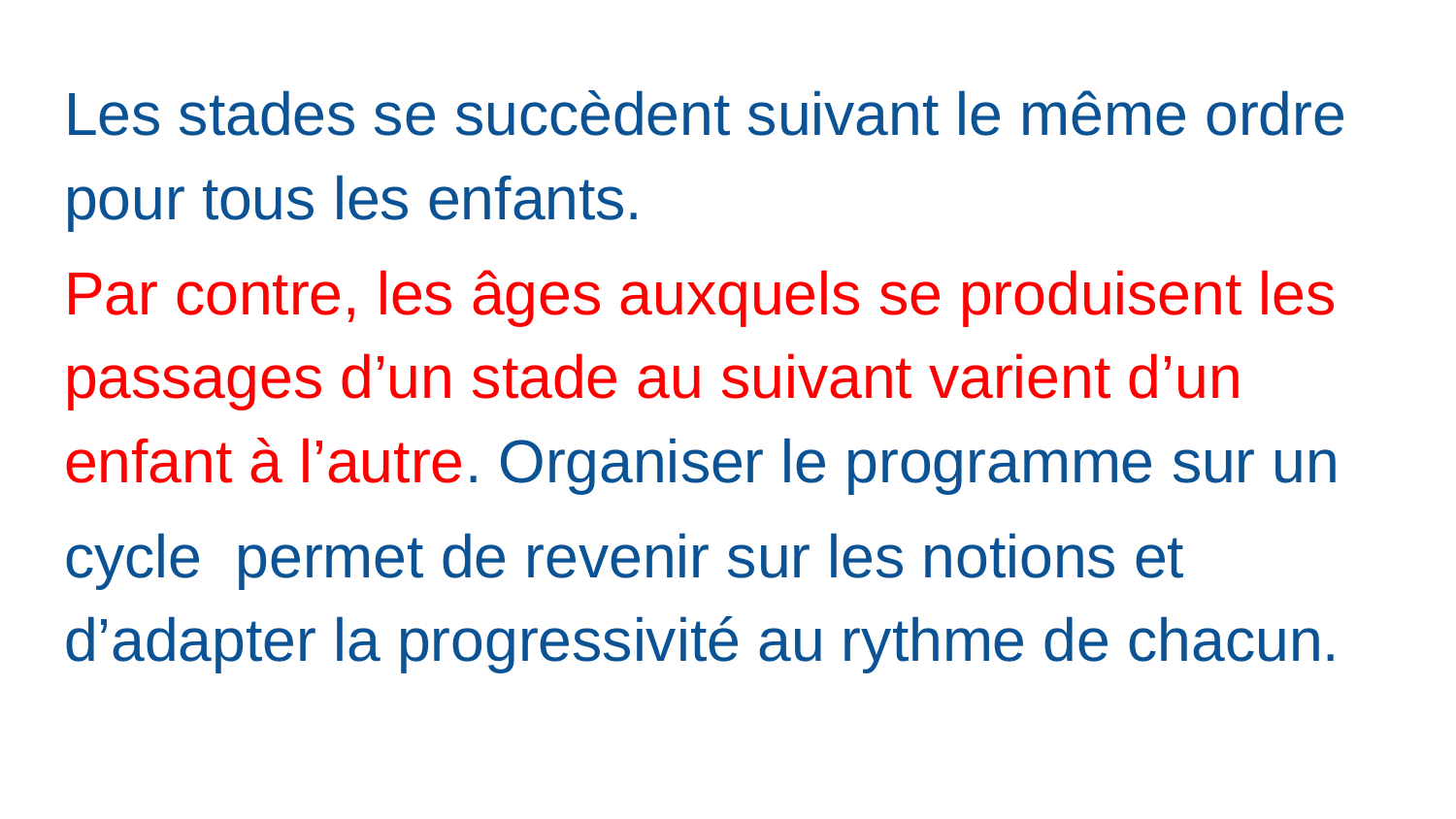

Les stades se succèdent suivant le même ordre pour tous les enfants.
Par contre, les âges auxquels se produisent les passages d’un stade au suivant varient d’un enfant à l’autre. Organiser le programme sur un
cycle  permet de revenir sur les notions et d’adapter la progressivité au rythme de chacun.